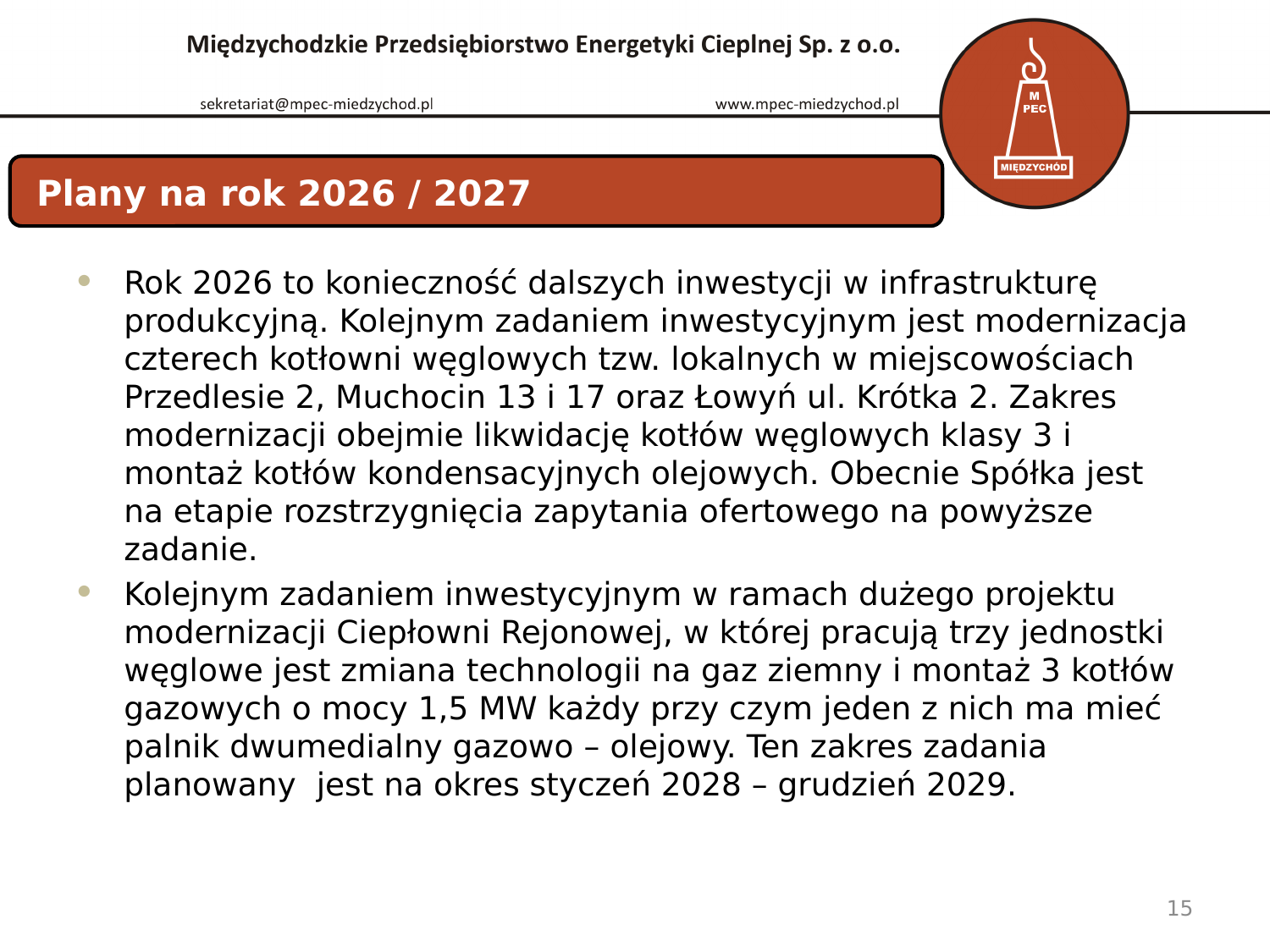

# Plany na rok 2026 / 2027
Rok 2026 to konieczność dalszych inwestycji w infrastrukturę produkcyjną. Kolejnym zadaniem inwestycyjnym jest modernizacja czterech kotłowni węglowych tzw. lokalnych w miejscowościach Przedlesie 2, Muchocin 13 i 17 oraz Łowyń ul. Krótka 2. Zakres modernizacji obejmie likwidację kotłów węglowych klasy 3 i montaż kotłów kondensacyjnych olejowych. Obecnie Spółka jest na etapie rozstrzygnięcia zapytania ofertowego na powyższe zadanie.
Kolejnym zadaniem inwestycyjnym w ramach dużego projektu modernizacji Ciepłowni Rejonowej, w której pracują trzy jednostki węglowe jest zmiana technologii na gaz ziemny i montaż 3 kotłów gazowych o mocy 1,5 MW każdy przy czym jeden z nich ma mieć palnik dwumedialny gazowo – olejowy. Ten zakres zadania planowany  jest na okres styczeń 2028 – grudzień 2029.
15